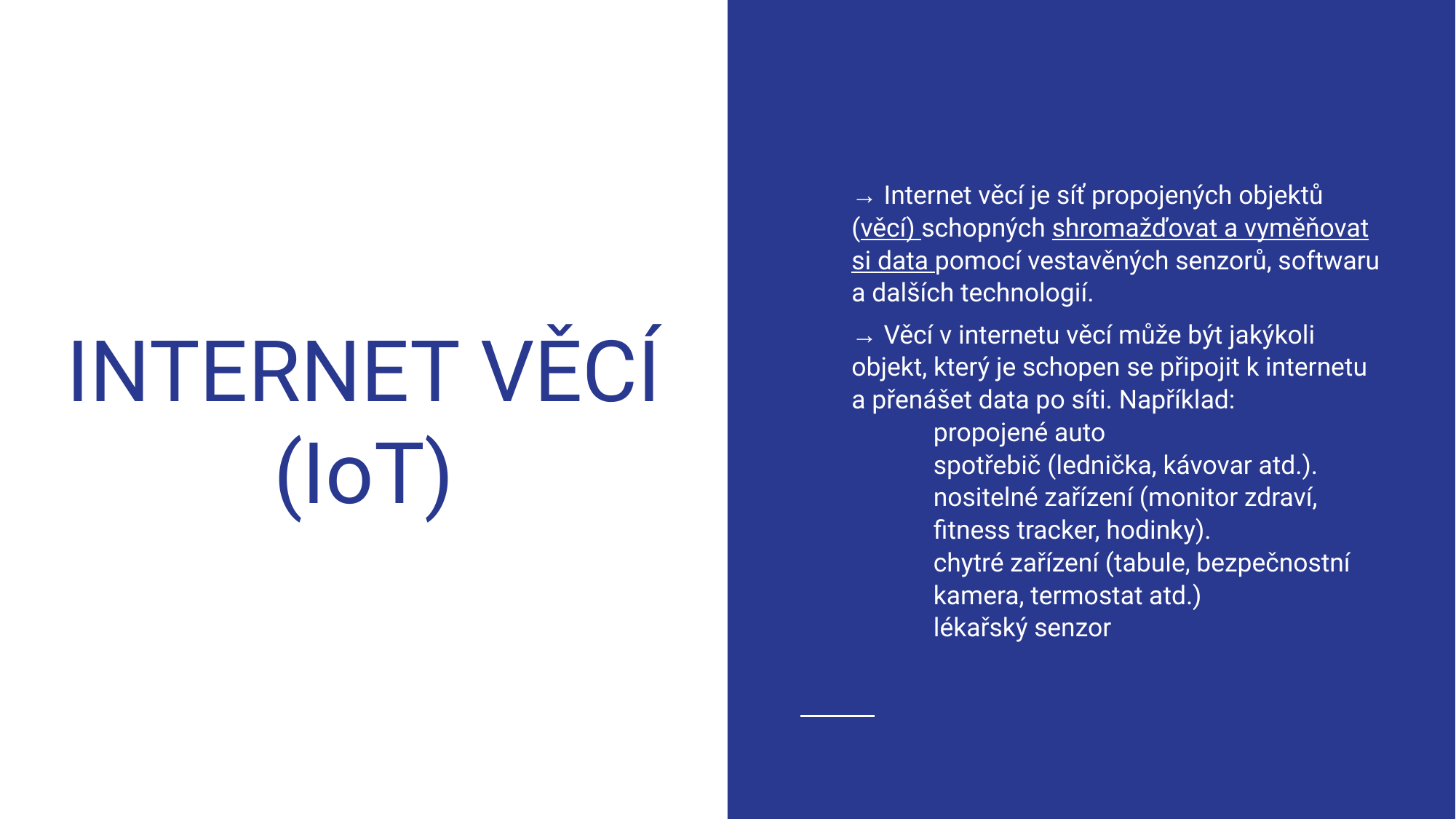

→ Internet věcí je síť propojených objektů (věcí) schopných shromažďovat a vyměňovat si data pomocí vestavěných senzorů, softwaru a dalších technologií.
→ Věcí v internetu věcí může být jakýkoli objekt, který je schopen se připojit k internetu a přenášet data po síti. Například:
propojené auto
spotřebič (lednička, kávovar atd.).
nositelné zařízení (monitor zdraví, fitness tracker, hodinky).
chytré zařízení (tabule, bezpečnostní kamera, termostat atd.)
lékařský senzor
# INTERNET VĚCÍ (IoT)